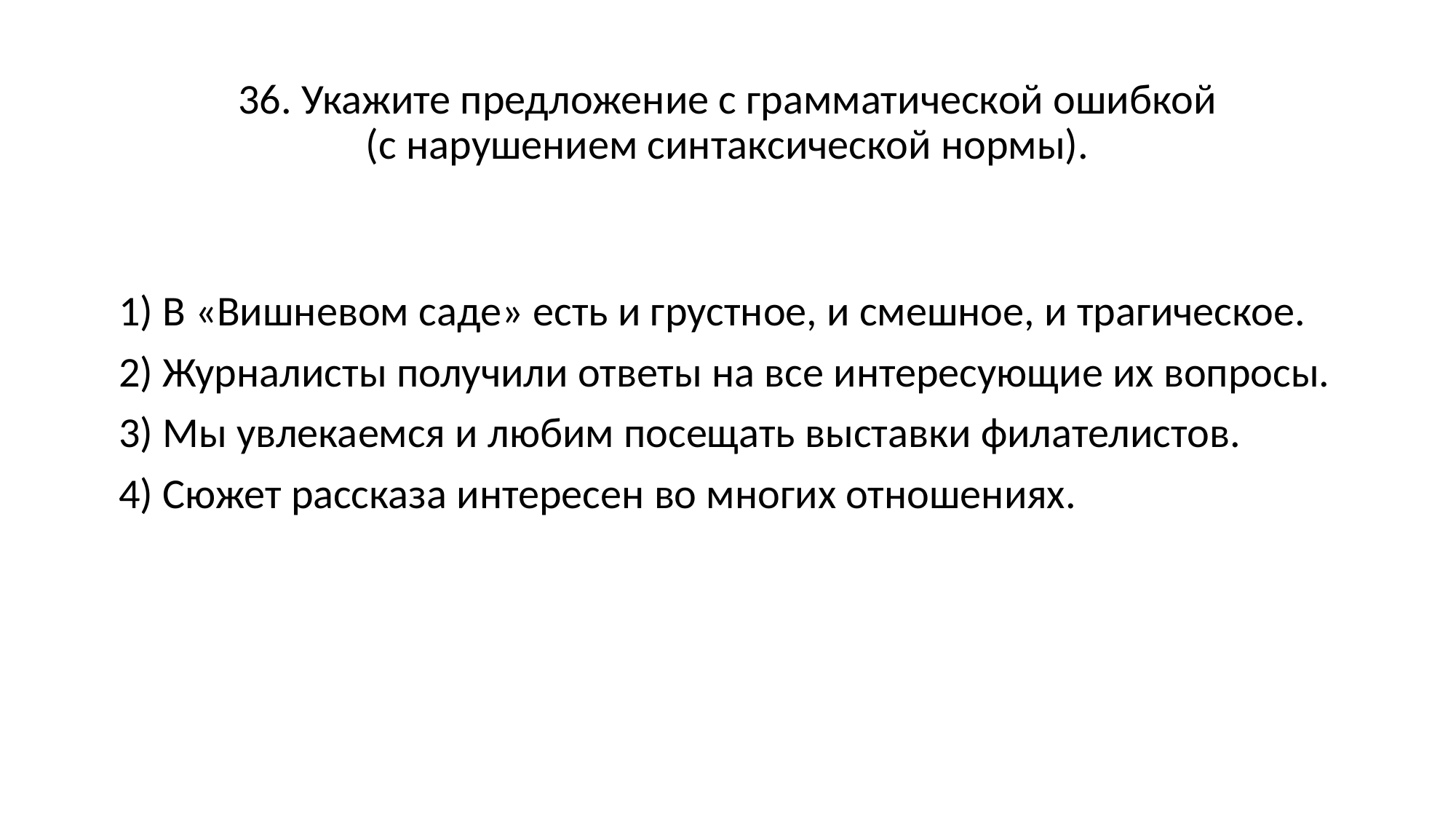

# 36. Укажите предложение с грамматической ошибкой (с нарушением синтаксической нормы).
1) В «Вишневом саде» есть и грустное, и смешное, и трагическое.
2) Журналисты получили ответы на все интересующие их вопросы.
3) Мы увлекаемся и любим посещать выставки филателистов.
4) Сюжет рассказа интересен во многих отношениях.